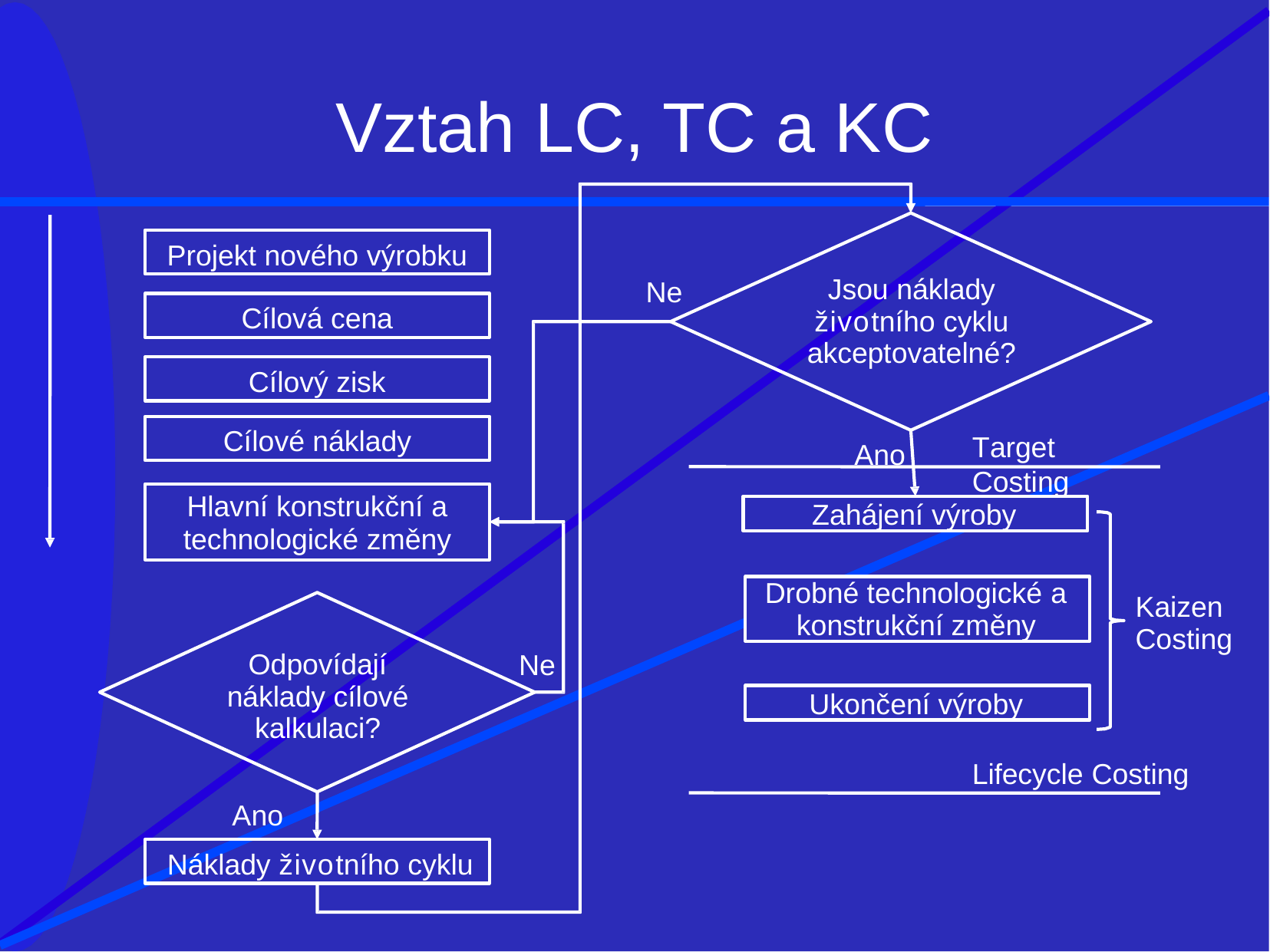

# Vztah LC, TC a KC

Projekt nového výrobku
Ne
Jsou náklady životního cyklu akceptovatelné?

Cílová cena

Cílový zisk

Cílové náklady
Target Costing

Ano

Hlavní konstrukční a technologické změny
Zahájení výroby

Drobné technologické a konstrukční změny
Kaizen Costing

Ne
Odpovídají náklady cílové kalkulaci?
Ukončení výroby
Lifecycle Costing

Ano

Náklady životního cyklu